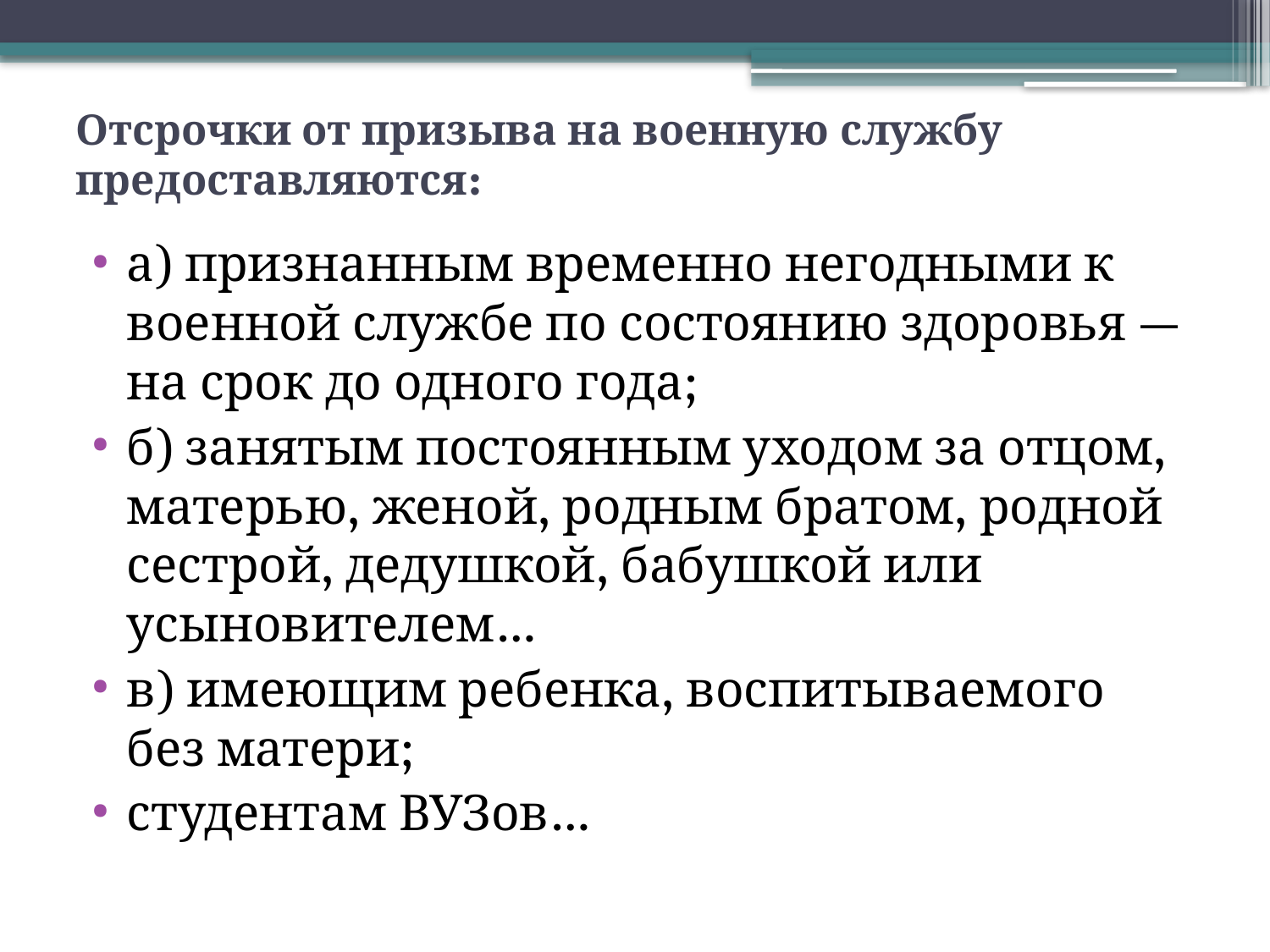

# Отсрочки от призыва на военную службу предоставляются:
а) признанным временно негодными к военной службе по состоянию здоровья — на срок до одного года;
б) занятым постоянным уходом за отцом, матерью, женой, родным братом, родной сестрой, дедушкой, бабушкой или усыновителем…
в) имеющим ребенка, воспитываемого без матери;
студентам ВУЗов…